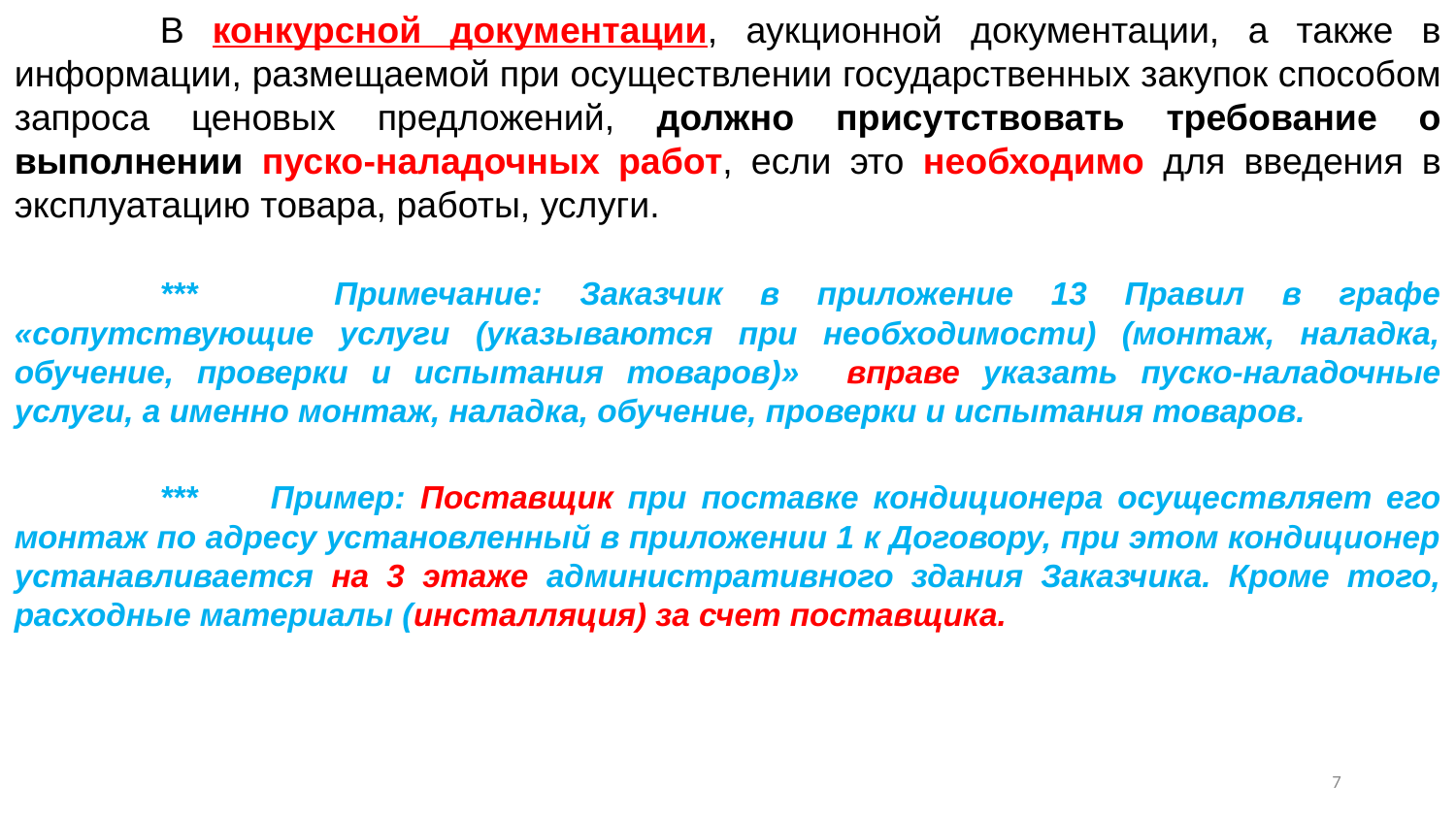

В конкурсной документации, аукционной документации, а также в информации, размещаемой при осуществлении государственных закупок способом запроса ценовых предложений, должно присутствовать требование о выполнении пуско-наладочных работ, если это необходимо для введения в эксплуатацию товара, работы, услуги.

	*** 	Примечание: Заказчик в приложение 13 Правил в графе «сопутствующие услуги (указываются при необходимости) (монтаж, наладка, обучение, проверки и испытания товаров)»  вправе указать пуско-наладочные услуги, а именно монтаж, наладка, обучение, проверки и испытания товаров.

	***     Пример: Поставщик при поставке кондиционера осуществляет его монтаж по адресу установленный в приложении 1 к Договору, при этом кондиционер устанавливается на 3 этаже административного здания Заказчика. Кроме того, расходные материалы (инсталляция) за счет поставщика.
7